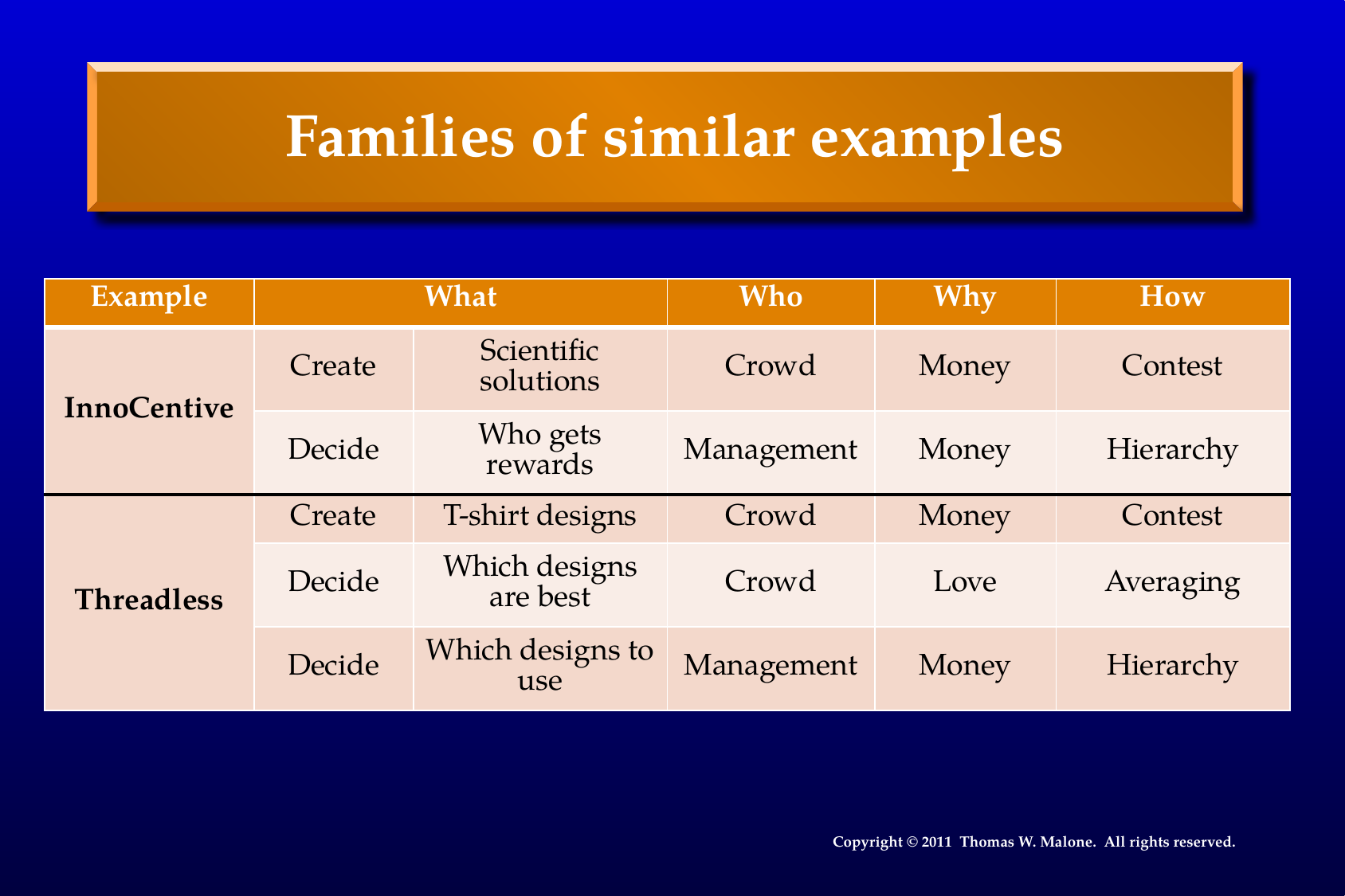

# Families of similar examples
| Example | What |  | Who | Why | How |
| --- | --- | --- | --- | --- | --- |
| InnoCentive | Create | Scientific solutions | Crowd | Money | Contest |
|  | Decide | Who gets rewards | Management | Money | Hierarchy |
| Threadless | Create | T-shirt designs | Crowd | Money | Contest |
|  | Decide | Which designs are best | Crowd | Love | Averaging |
|  | Decide | Which designs to use | Management | Money | Hierarchy |